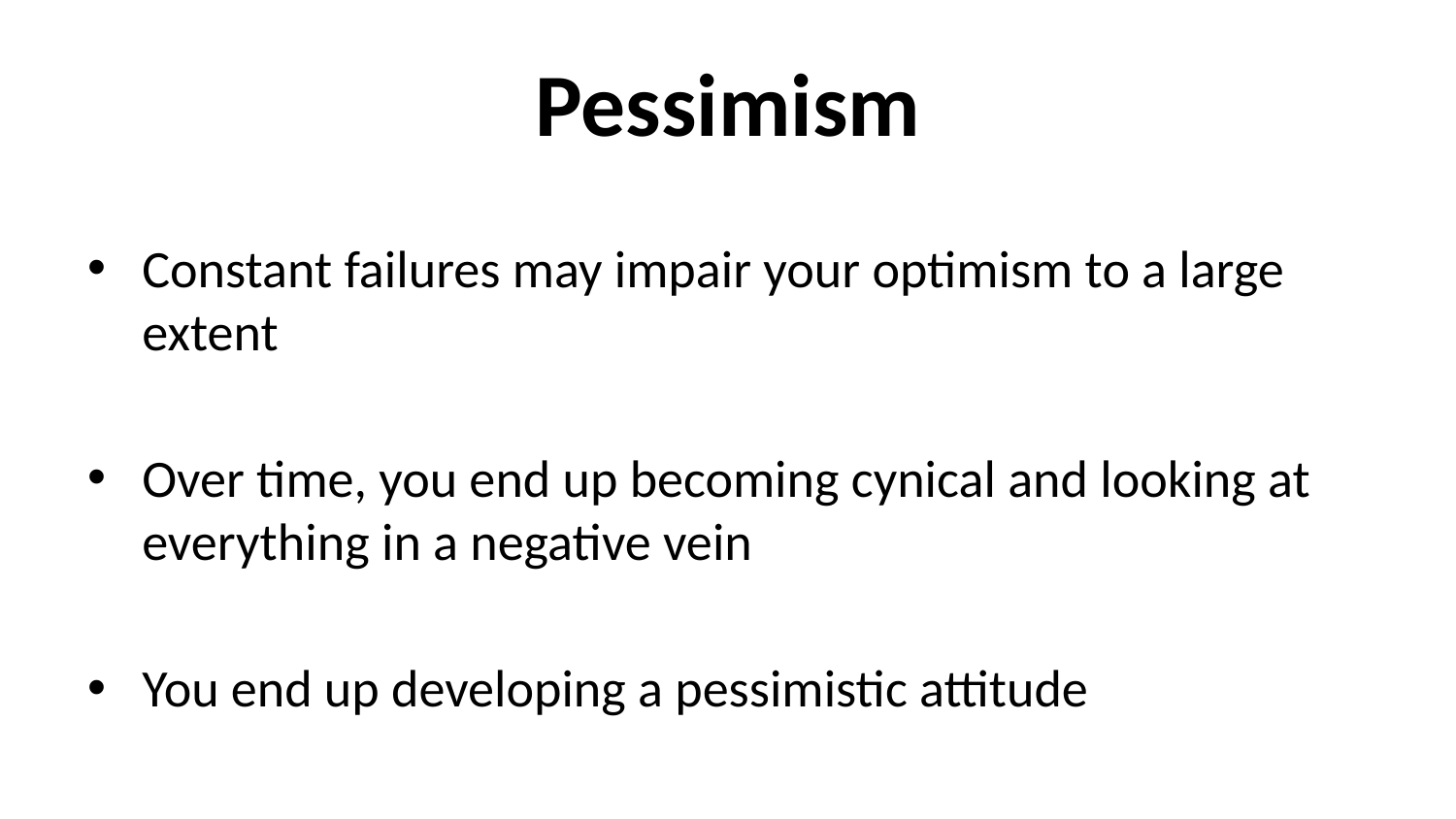

# Pessimism
Constant failures may impair your optimism to a large extent

Over time, you end up becoming cynical and looking at everything in a negative vein

You end up developing a pessimistic attitude